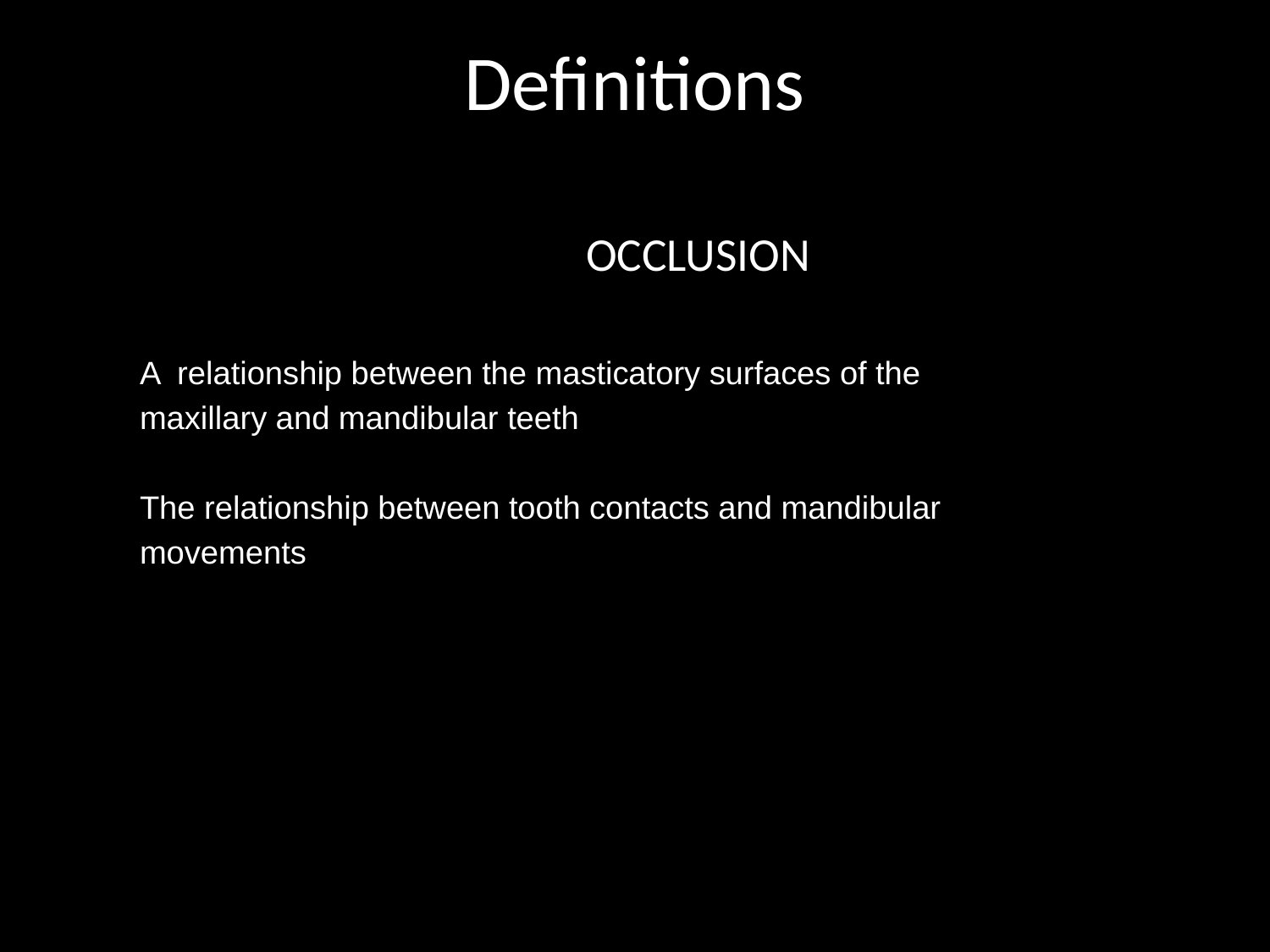

# Definitions
OCCLUSION

A  relationship between the masticatory surfaces of the
maxillary and mandibular teeth

The relationship between tooth contacts and mandibular
movements